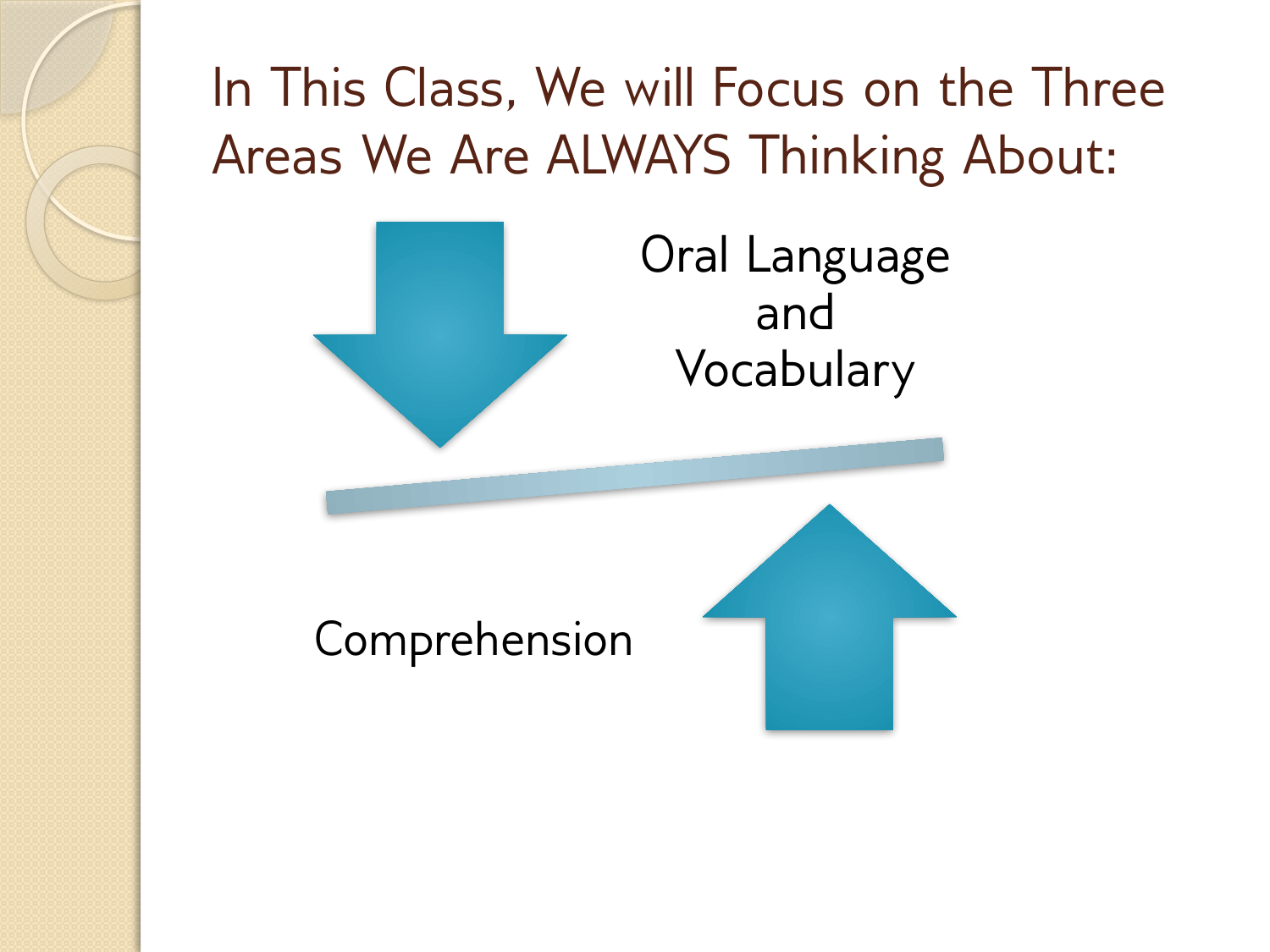

# In This Class, We will Focus on the Three Areas We Are ALWAYS Thinking About:
Oral Language and Vocabulary
Comprehension